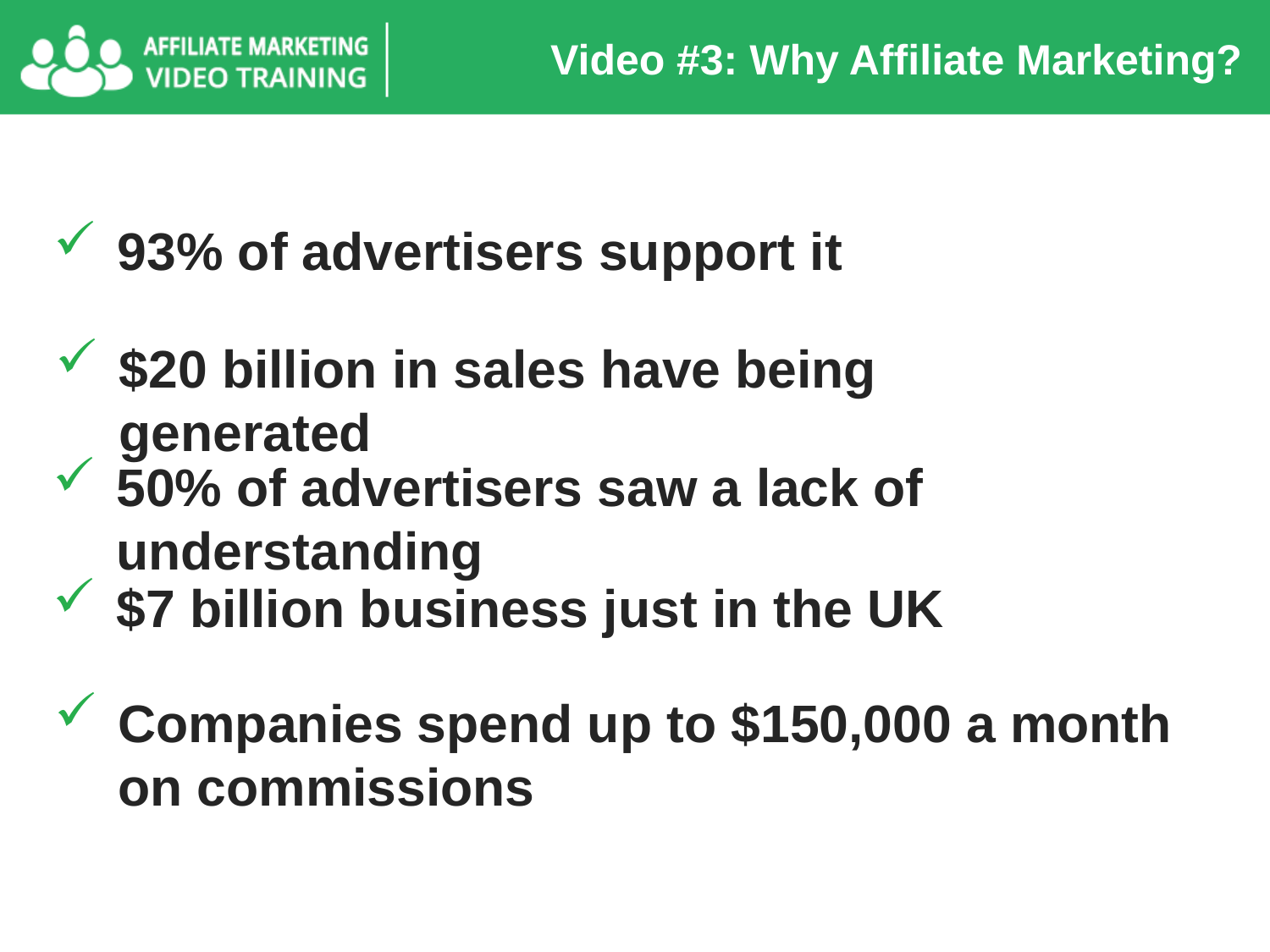

Video #3: Why Affiliate Marketing?
93% of advertisers support it
$20 billion in sales have being generated
50% of advertisers saw a lack of understanding
$7 billion business just in the UK
Companies spend up to $150,000 a month on commissions